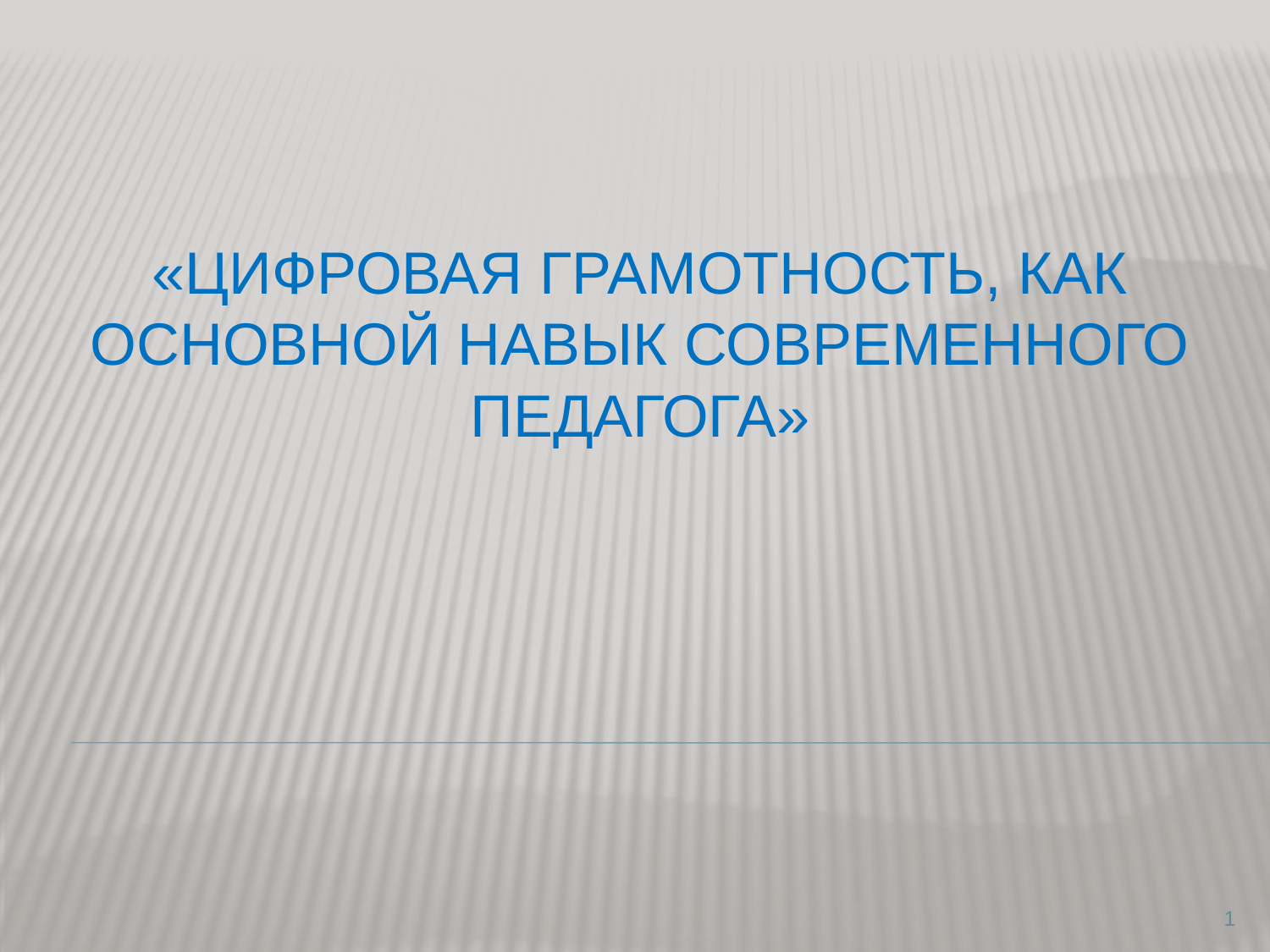

# «Цифровая грамотность, как основной навык современного педагога»

1